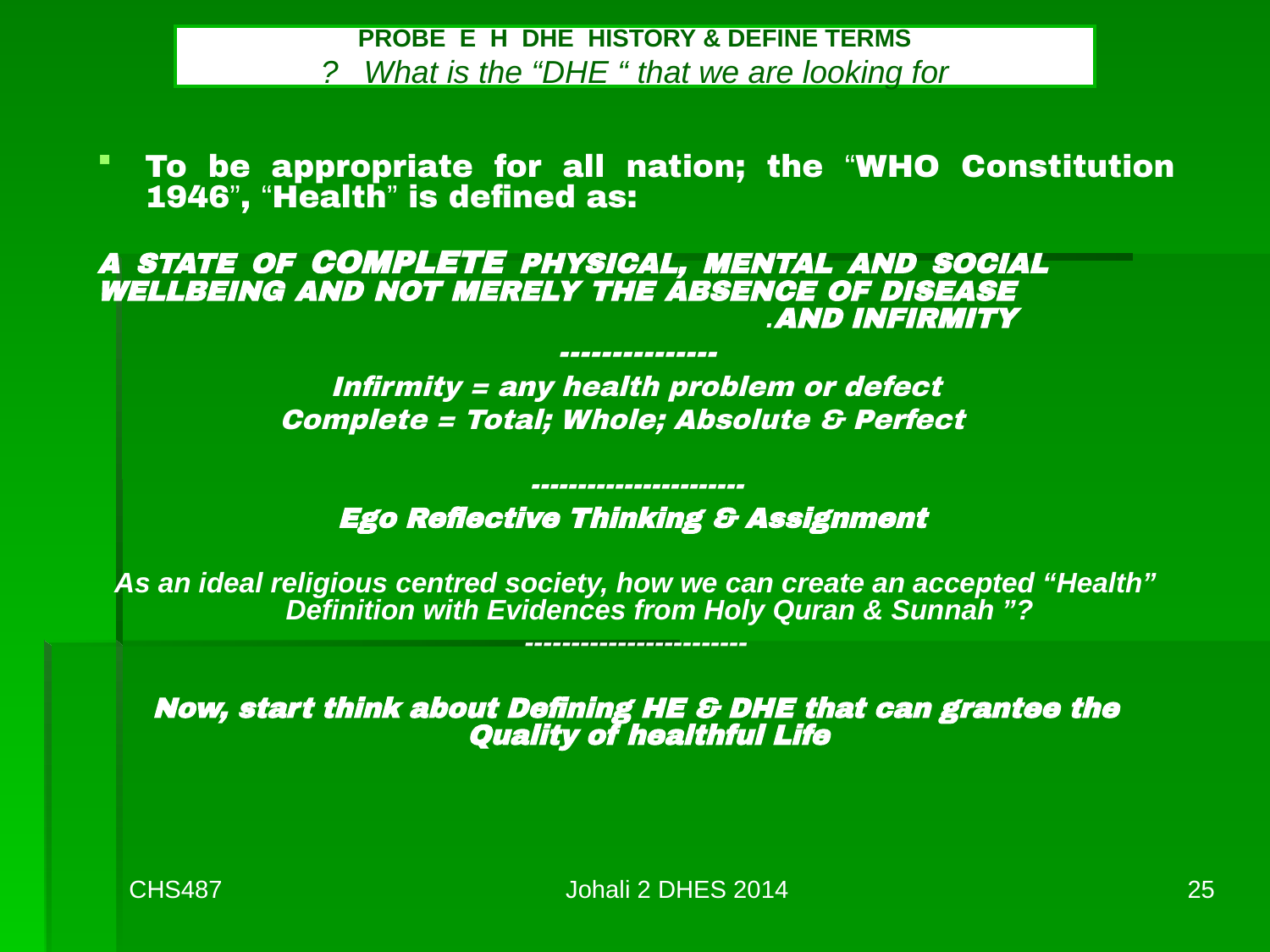

# PROBE  E  H  DHE  HISTORY & DEFINE TERMS What is the “DHE “ that we are looking for ?
To be appropriate for all nation; the “WHO Constitution 1946”, “Health” is defined as:

A STATE OF COMPLETE PHYSICAL, MENTAL AND SOCIAL WELLBEING AND NOT MERELY THE ABSENCE OF DISEASE AND INFIRMITY.
---------------
Infirmity = any health problem or defect
Complete = Total; Whole; Absolute & Perfect

-----------------------
Ego Reflective Thinking & Assignment

As an ideal religious centred society, how we can create an accepted “Health” Definition with Evidences from Holy Quran & Sunnah ”?
------------------------

Now, start think about Defining HE & DHE that can grantee the Quality of healthful Life

CHS487
Johali 2 DHES 2014
25